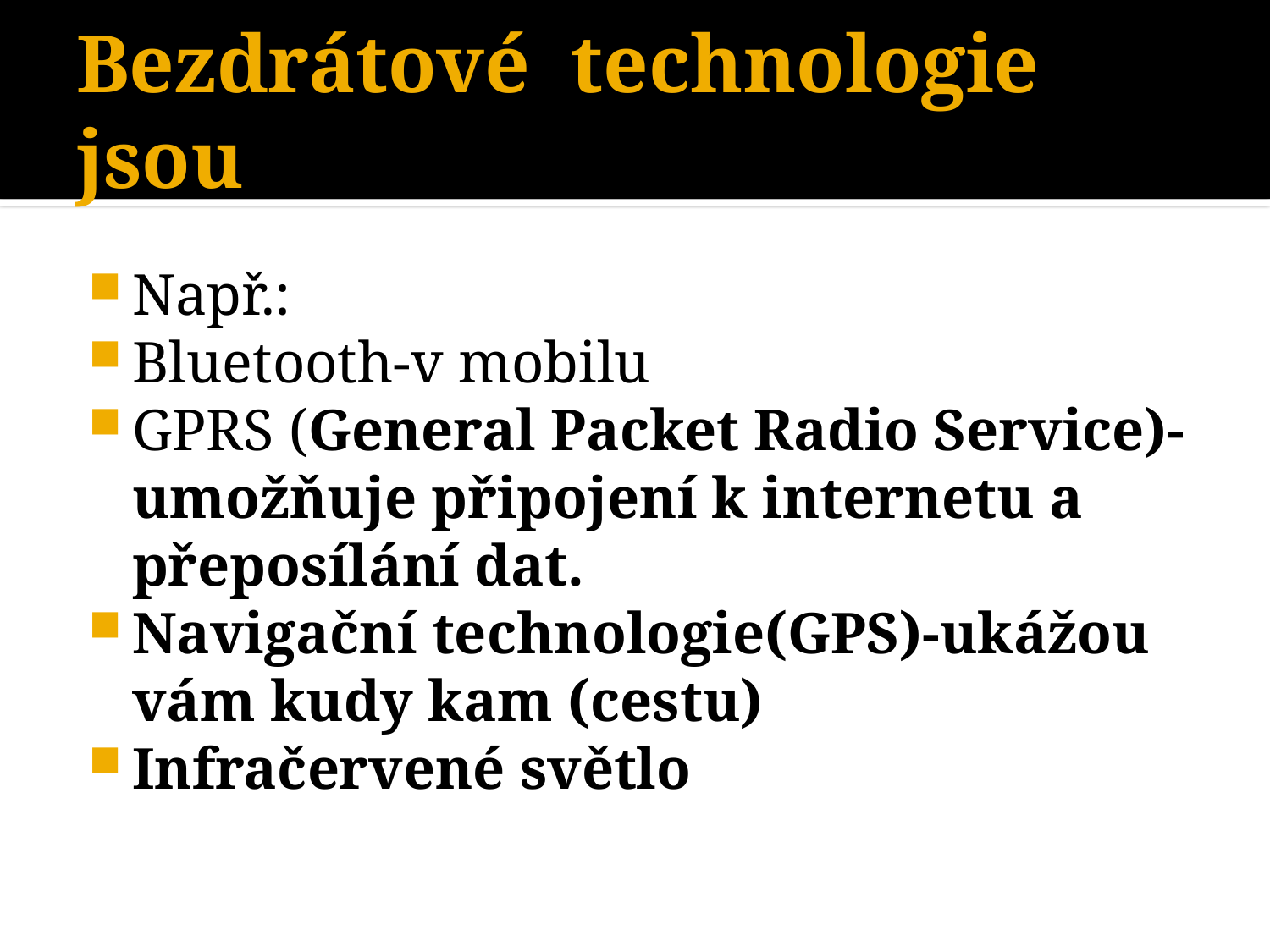

# Bezdrátové  technologie  jsou
Např.:
Bluetooth-v mobilu
GPRS (General Packet Radio Service)-umožňuje připojení k internetu a  přeposílání dat.
Navigační technologie(GPS)-ukážou vám kudy kam (cestu)
Infračervené světlo